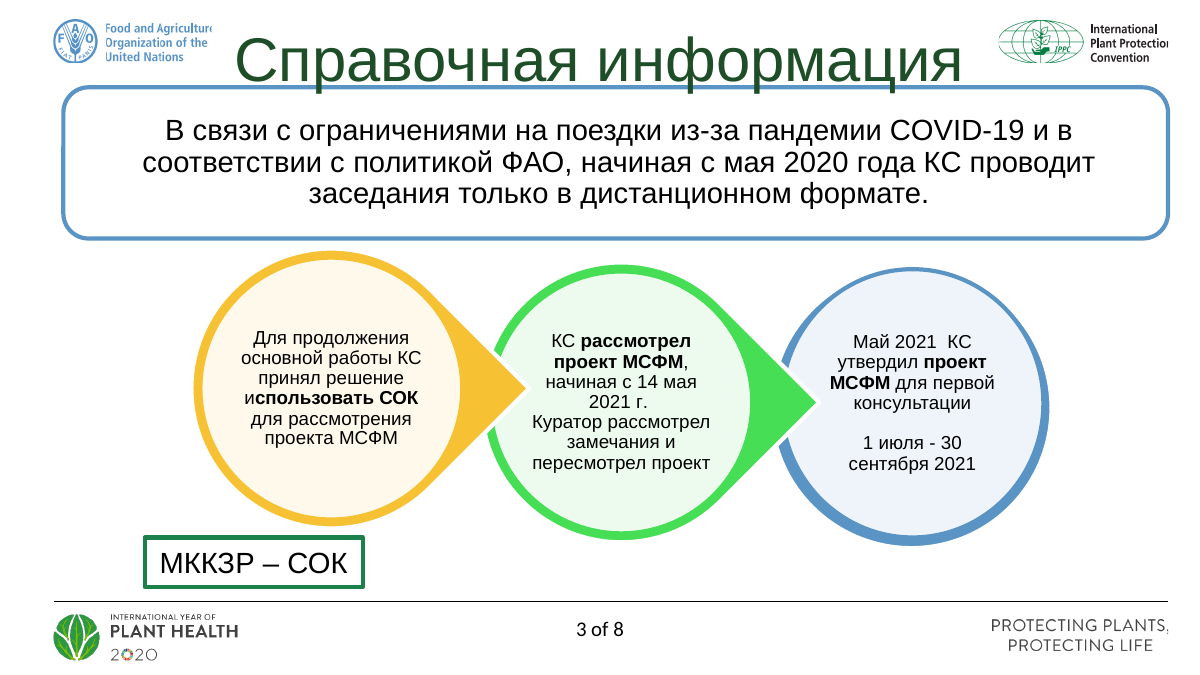

Справочная информация
В связи с ограничениями на поездки из-за пандемии COVID-19 и в соответствии с политикой ФАО, начиная с мая 2020 года КС проводит заседания только в дистанционном формате.
Май 2021  КС утвердил проект МСФМ для первой консультации
1 июля - 30 сентября 2021
КС рассмотрел проект МСФМ, начиная с 14 мая 2021 г.
Куратор рассмотрел замечания и пересмотрел проект
Для продолжения основной работы КС принял решение использовать СОК для рассмотрения проекта МСФМ
МККЗР – СОК
3 of 8